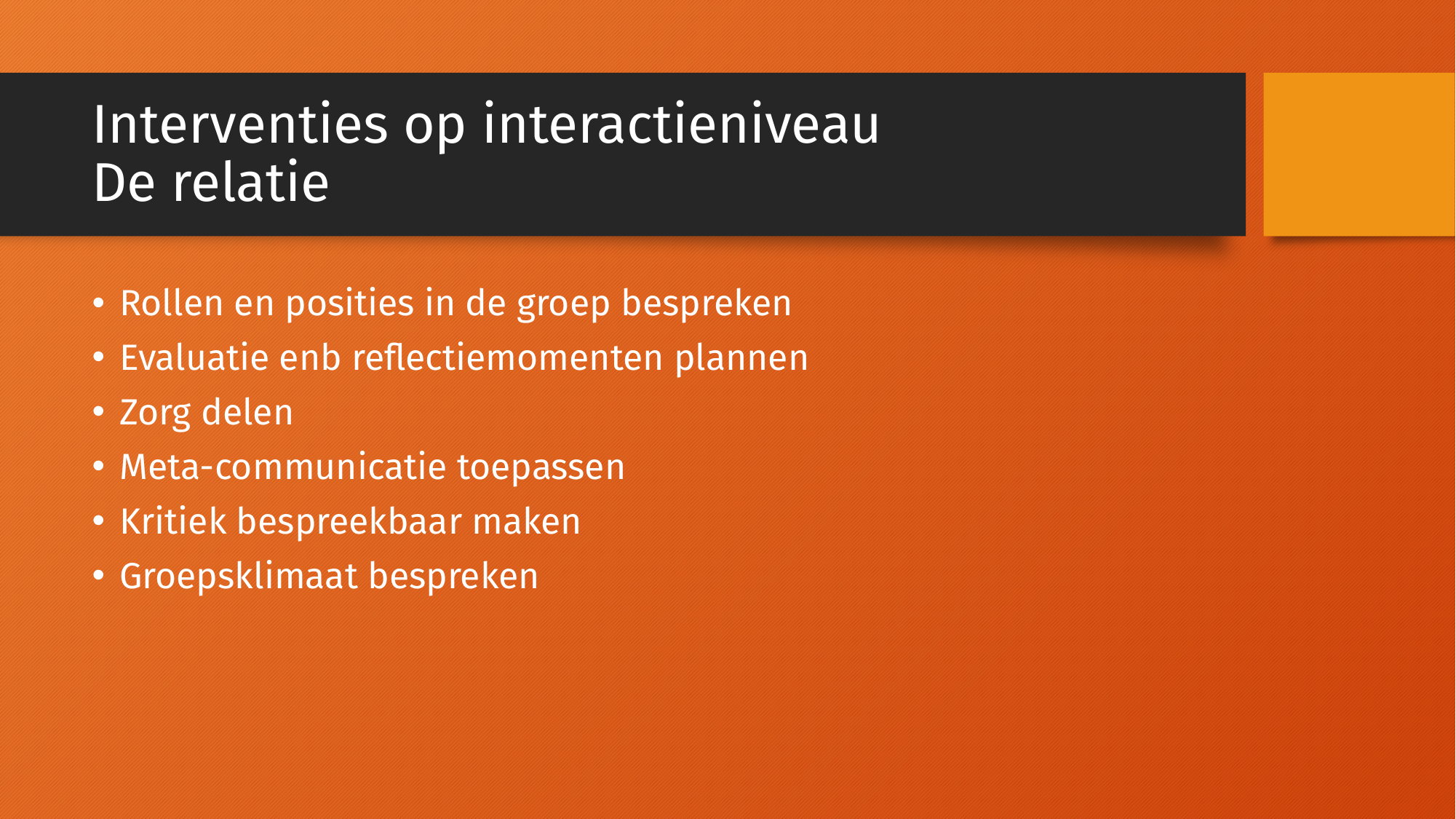

# Interventies op interactieniveau De relatie
Rollen en posities in de groep bespreken
Evaluatie enb reflectiemomenten plannen
Zorg delen
Meta-communicatie toepassen
Kritiek bespreekbaar maken
Groepsklimaat bespreken